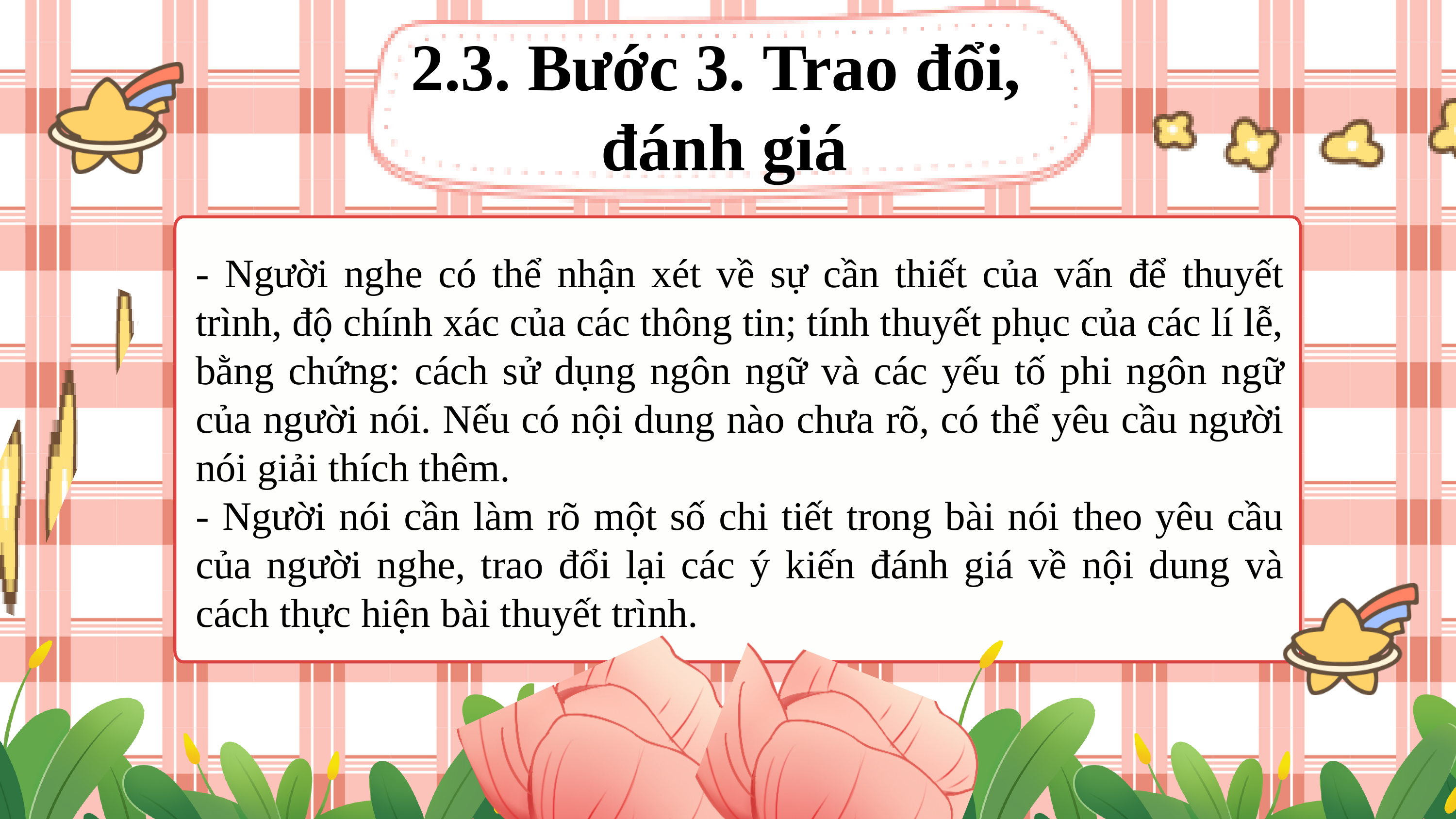

2.3. Bước 3. Trao đổi,
 đánh giá

- Người nghe có thể nhận xét về sự cần thiết của vấn để thuyết trình, độ chính xác của các thông tin; tính thuyết phục của các lí lễ, bằng chứng: cách sử dụng ngôn ngữ và các yếu tố phi ngôn ngữ của người nói. Nếu có nội dung nào chưa rõ, có thể yêu cầu người nói giải thích thêm.
- Người nói cần làm rõ một số chi tiết trong bài nói theo yêu cầu của người nghe, trao đổi lại các ý kiến đánh giá về nội dung và cách thực hiện bài thuyết trình.